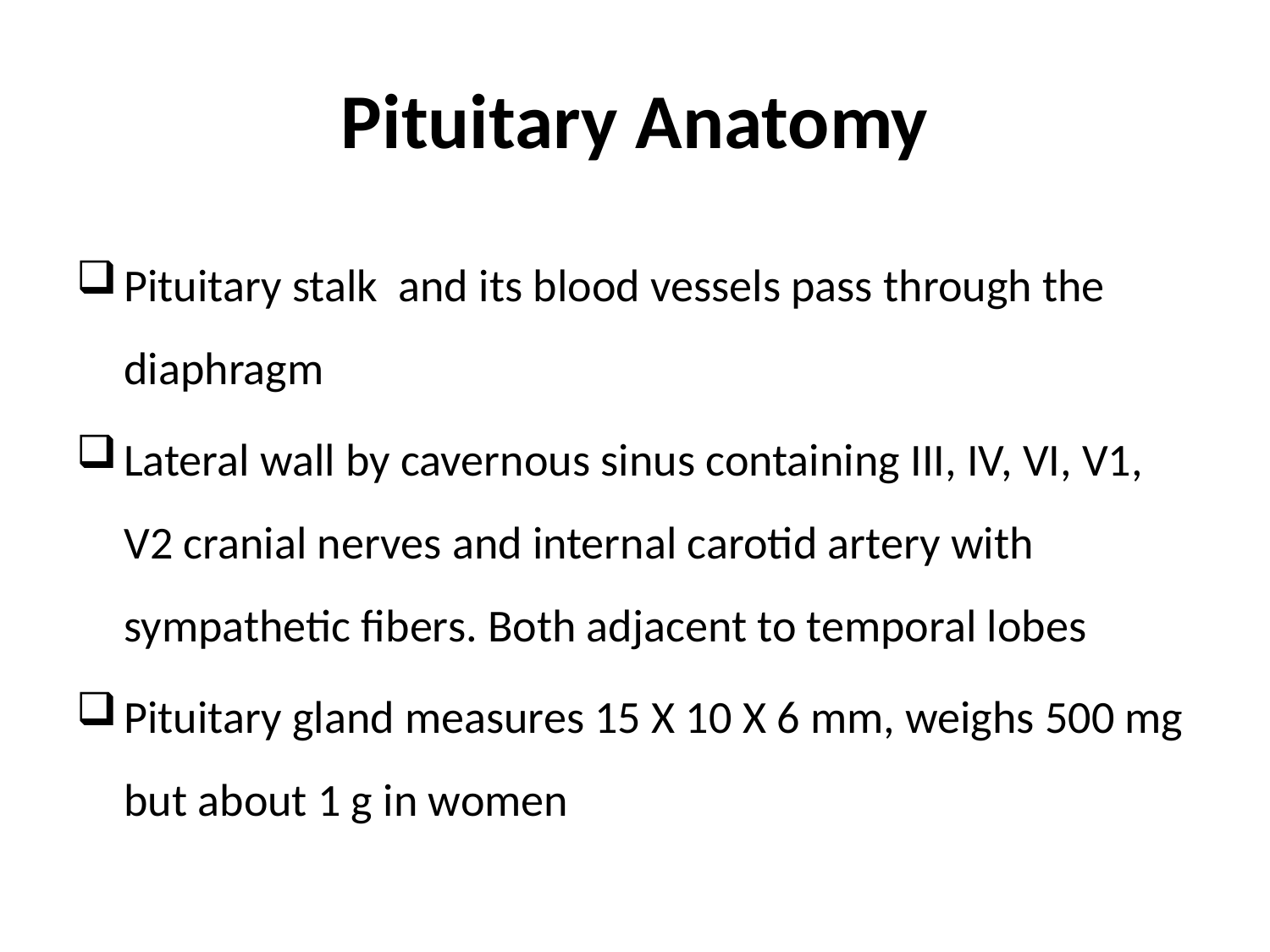

# Pituitary Anatomy
Pituitary stalk  and its blood vessels pass through the diaphragm
Lateral wall by cavernous sinus containing III, IV, VI, V1, V2 cranial nerves and internal carotid artery with sympathetic fibers. Both adjacent to temporal lobes
Pituitary gland measures 15 X 10 X 6 mm, weighs 500 mg but about 1 g in women